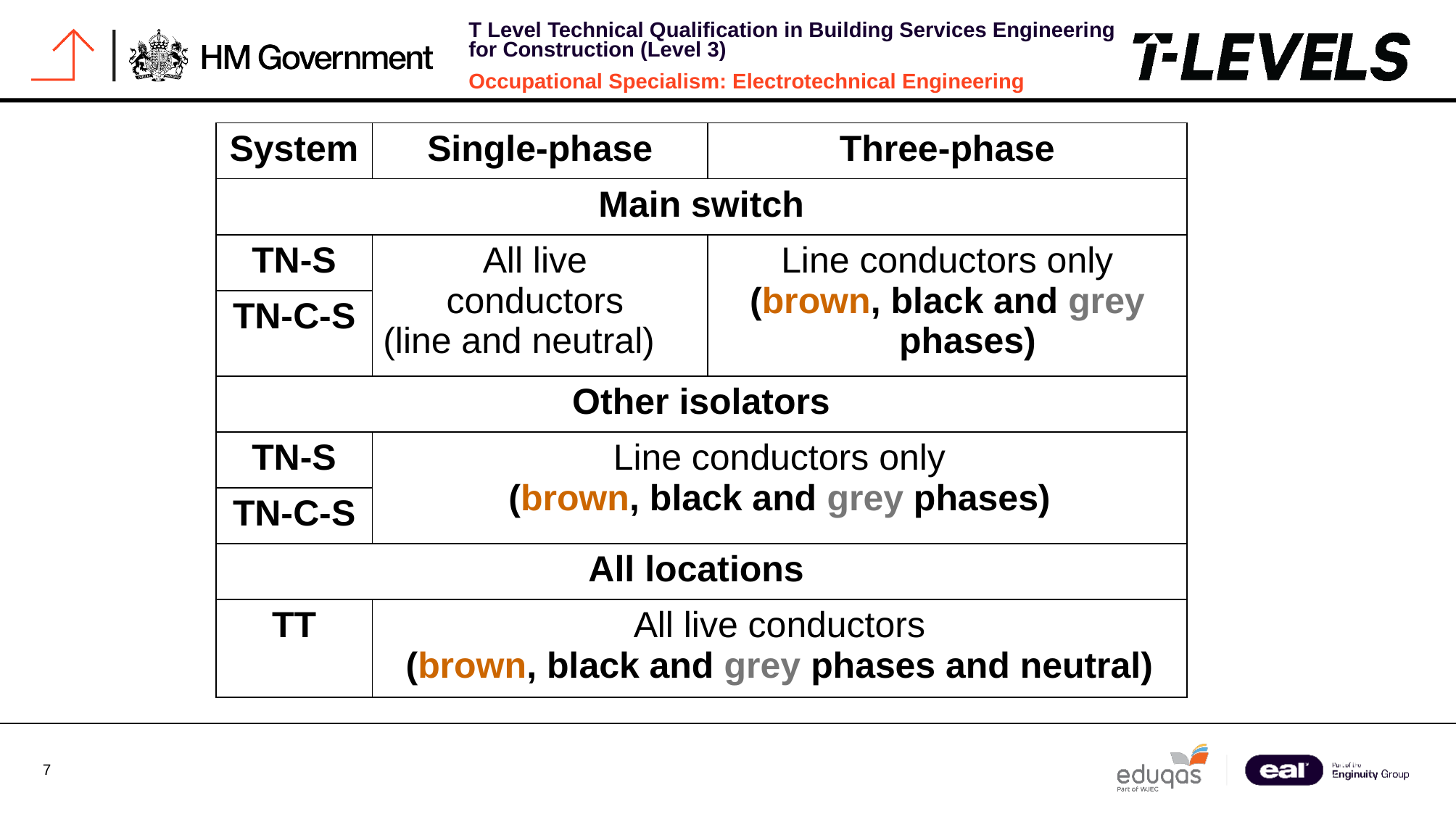

| System | Single-phase | Three-phase |
| --- | --- | --- |
| Main switch |  |  |
| TN-S | All live conductors (line and neutral) | Line conductors only (brown, black and grey phases) |
| TN-C-S |  |  |
| Other isolators |  |  |
| TN-S | Line conductors only (brown, black and grey phases) |  |
| TN-C-S |  |  |
| All locations |  |  |
| TT | All live conductors (brown, black and grey phases and neutral) |  |